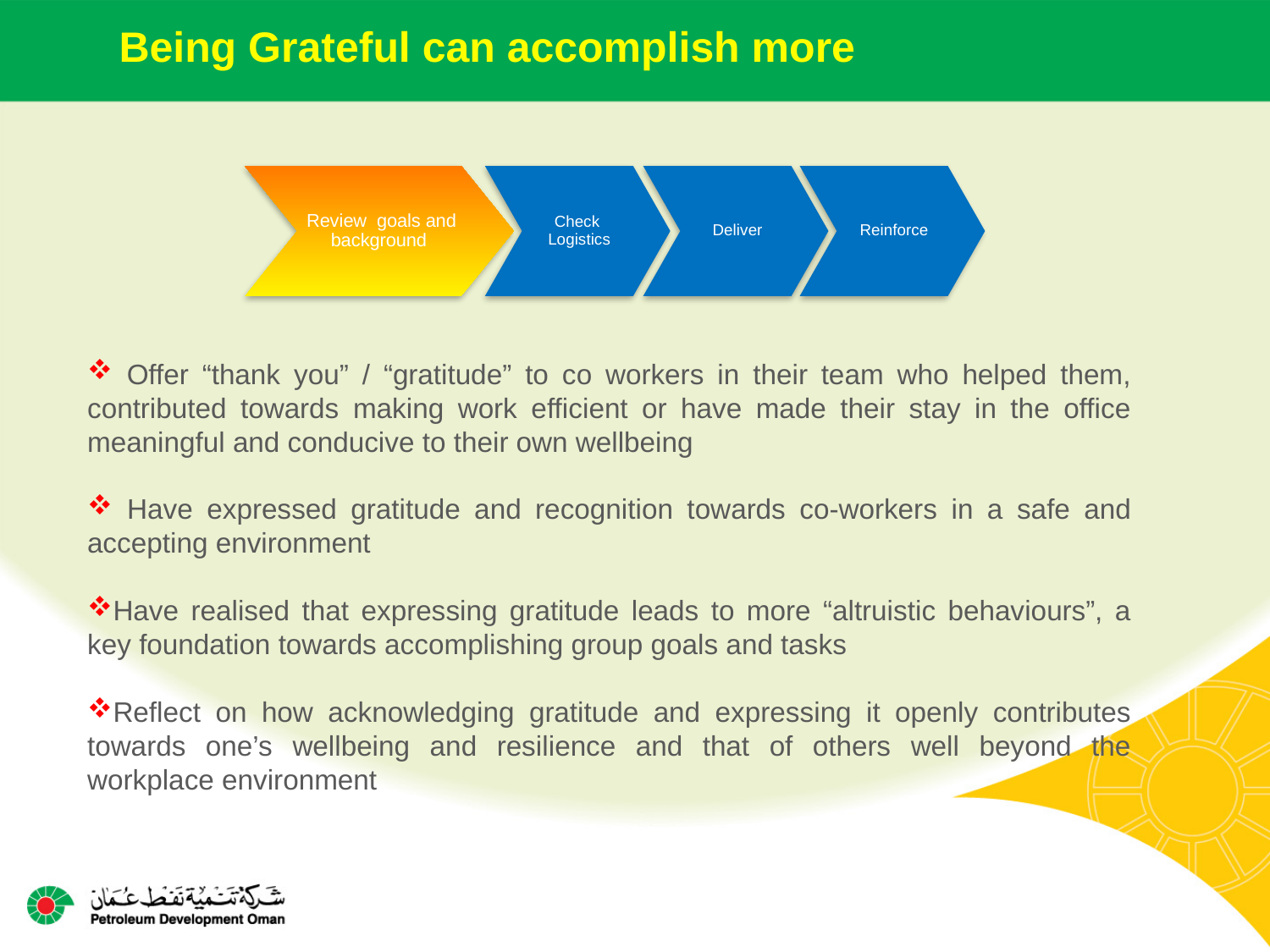

Being Grateful can accomplish more
Check
Logistics
Reinforce
Review  goals and background
Deliver

 Offer “thank you” / “gratitude” to co workers in their team who helped them, contributed towards making work efficient or have made their stay in the office meaningful and conducive to their own wellbeing

 Have expressed gratitude and recognition towards co-workers in a safe and accepting environment

Have realised that expressing gratitude leads to more “altruistic behaviours”, a key foundation towards accomplishing group goals and tasks

Reflect on how acknowledging gratitude and expressing it openly contributes towards one’s wellbeing and resilience and that of others well beyond the workplace environment